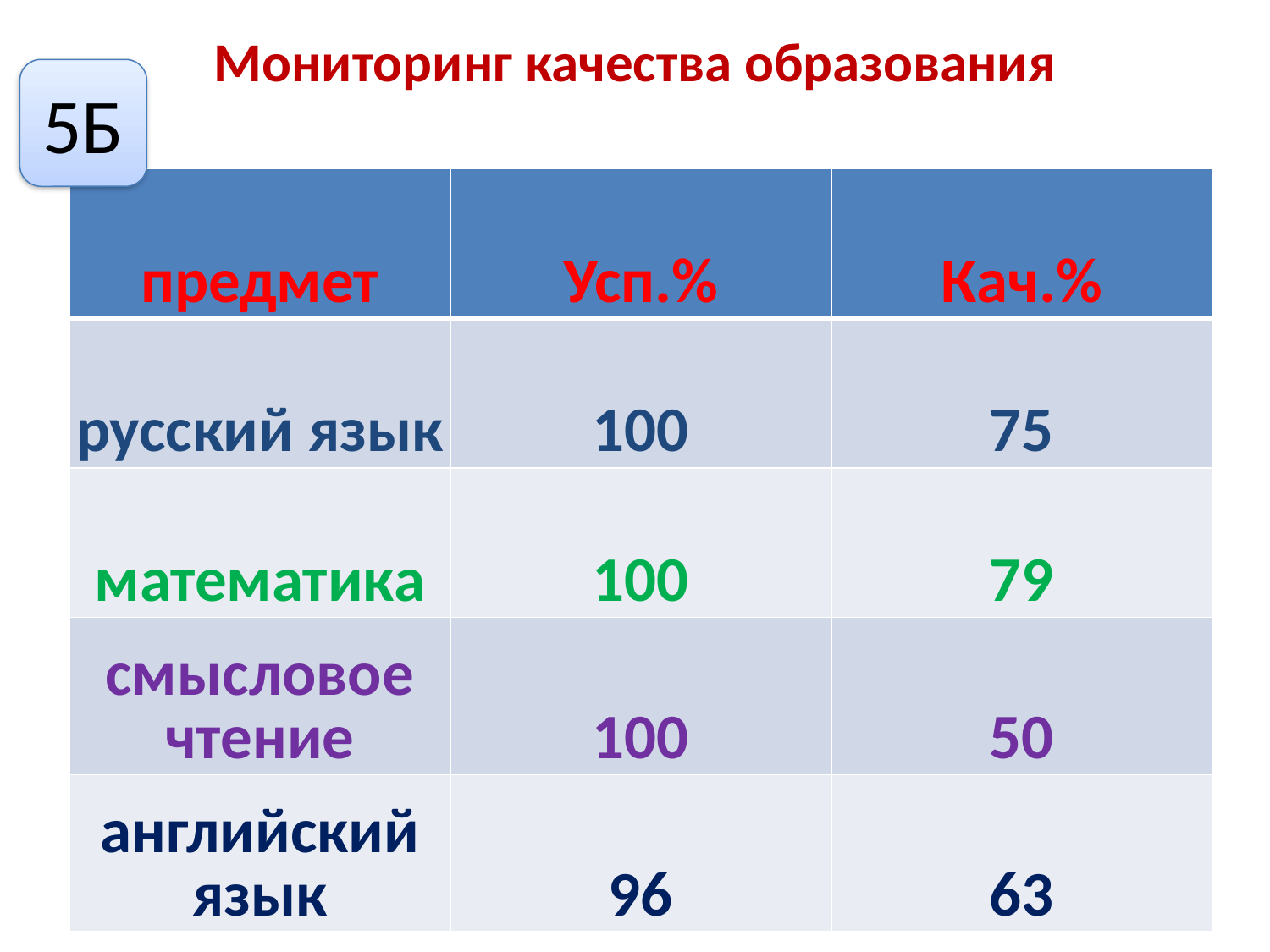

# Мониторинг качества образования
5Б
| предмет | Усп.% | Кач.% |
| --- | --- | --- |
| русский язык | 100 | 75 |
| математика | 100 | 79 |
| смысловое чтение | 100 | 50 |
| английский язык | 96 | 63 |